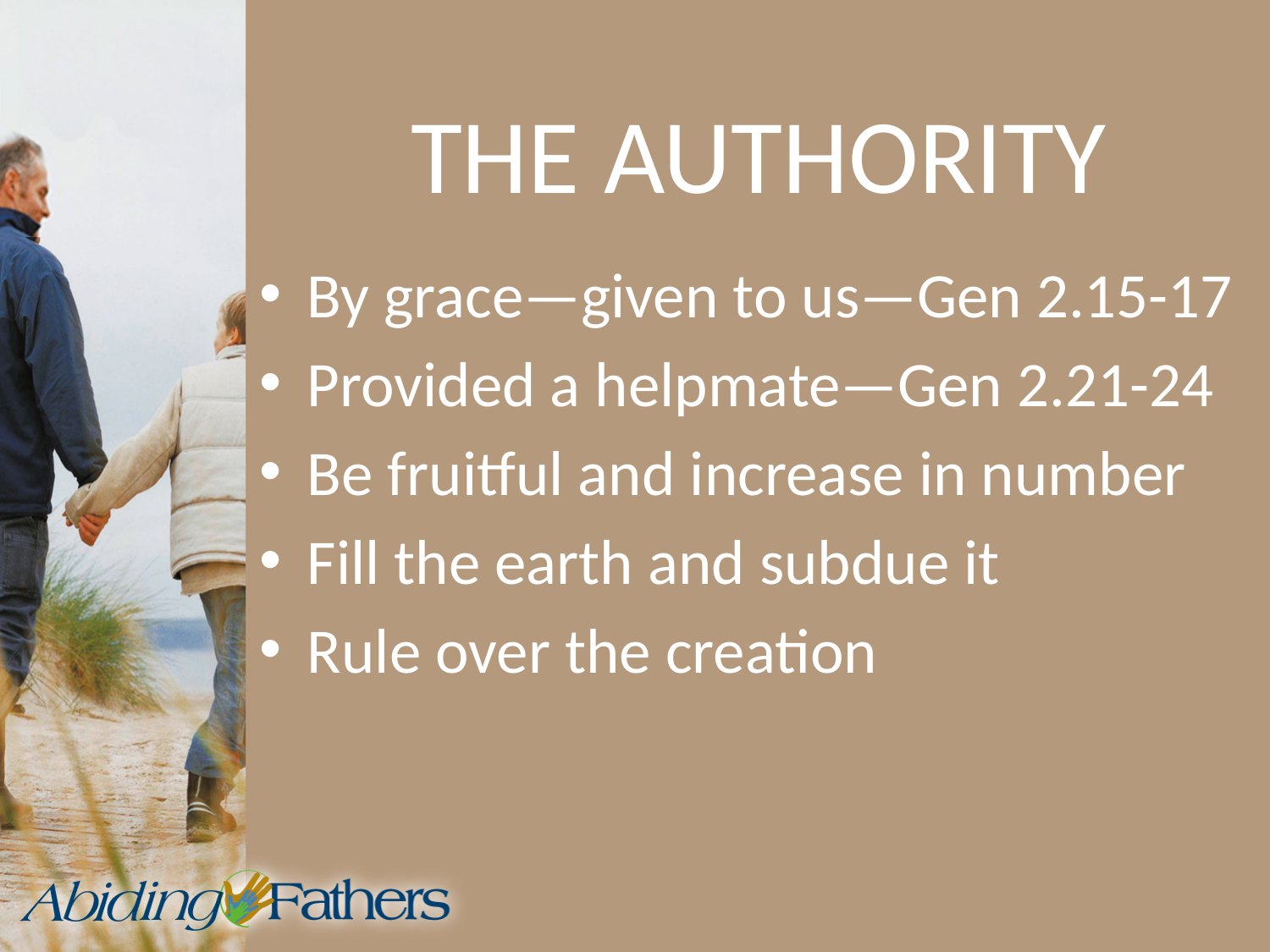

# THE AUTHORITY
By grace—given to us—Gen 2.15-17
Provided a helpmate—Gen 2.21-24
Be fruitful and increase in number
Fill the earth and subdue it
Rule over the creation